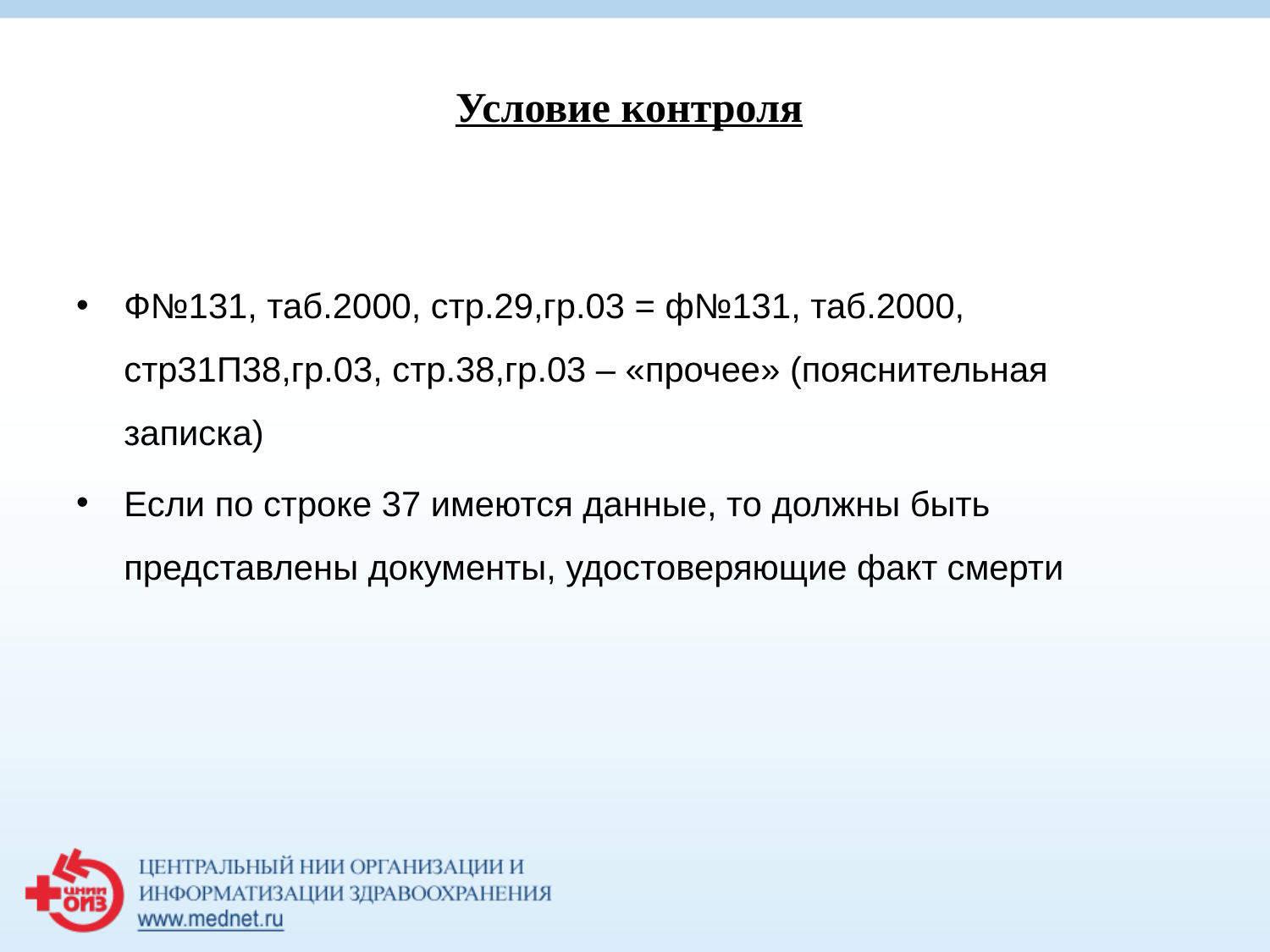

# Условие контроля
Ф№131, таб.2000, стр.29,гр.03 = ф№131, таб.2000, стр31П38,гр.03, стр.38,гр.03 – «прочее» (пояснительная записка)
Если по строке 37 имеются данные, то должны быть представлены документы, удостоверяющие факт смерти